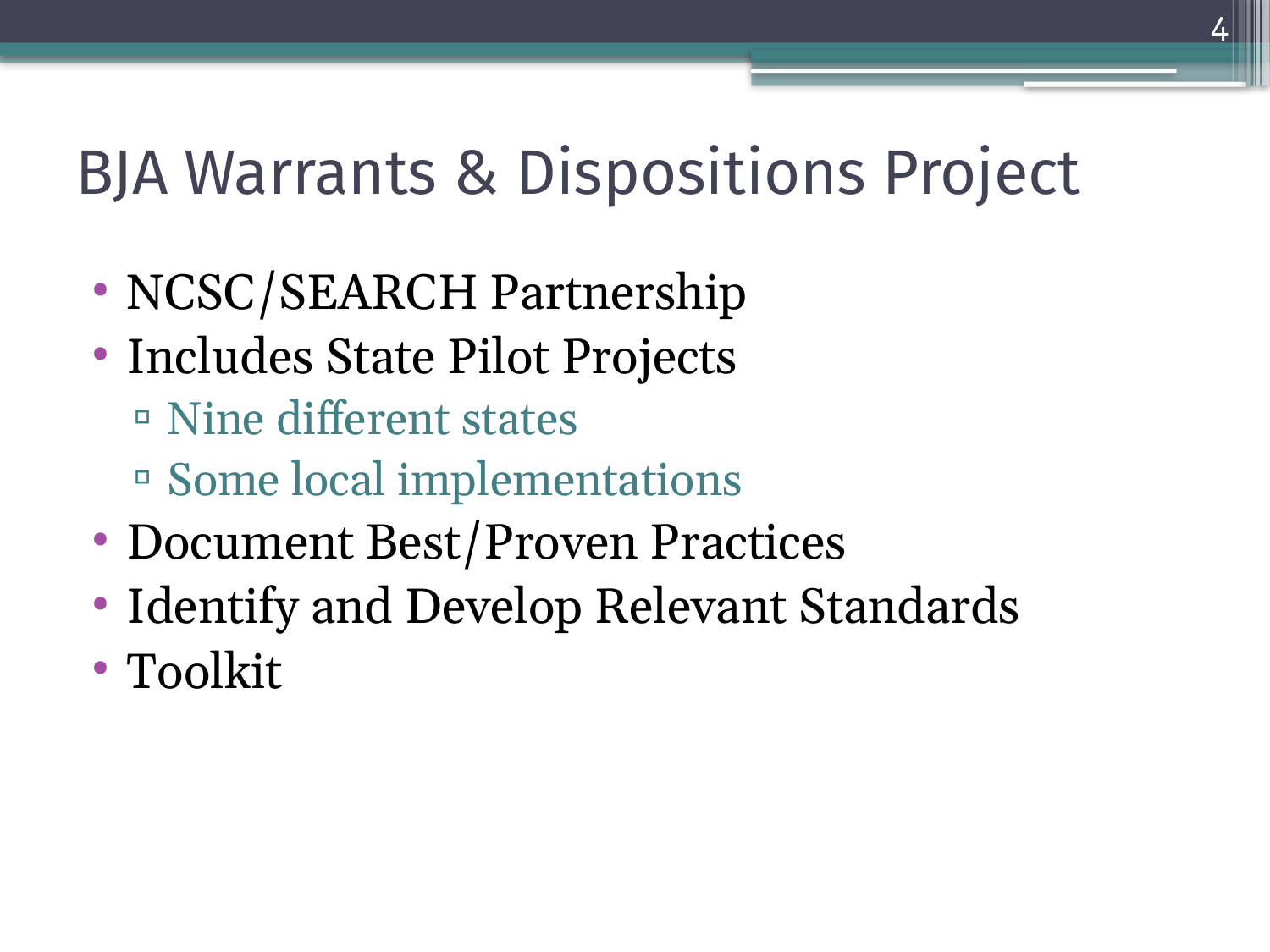

4
# BJA Warrants & Dispositions Project
NCSC/SEARCH Partnership
Includes State Pilot Projects
Nine different states
Some local implementations
Document Best/Proven Practices
Identify and Develop Relevant Standards
Toolkit